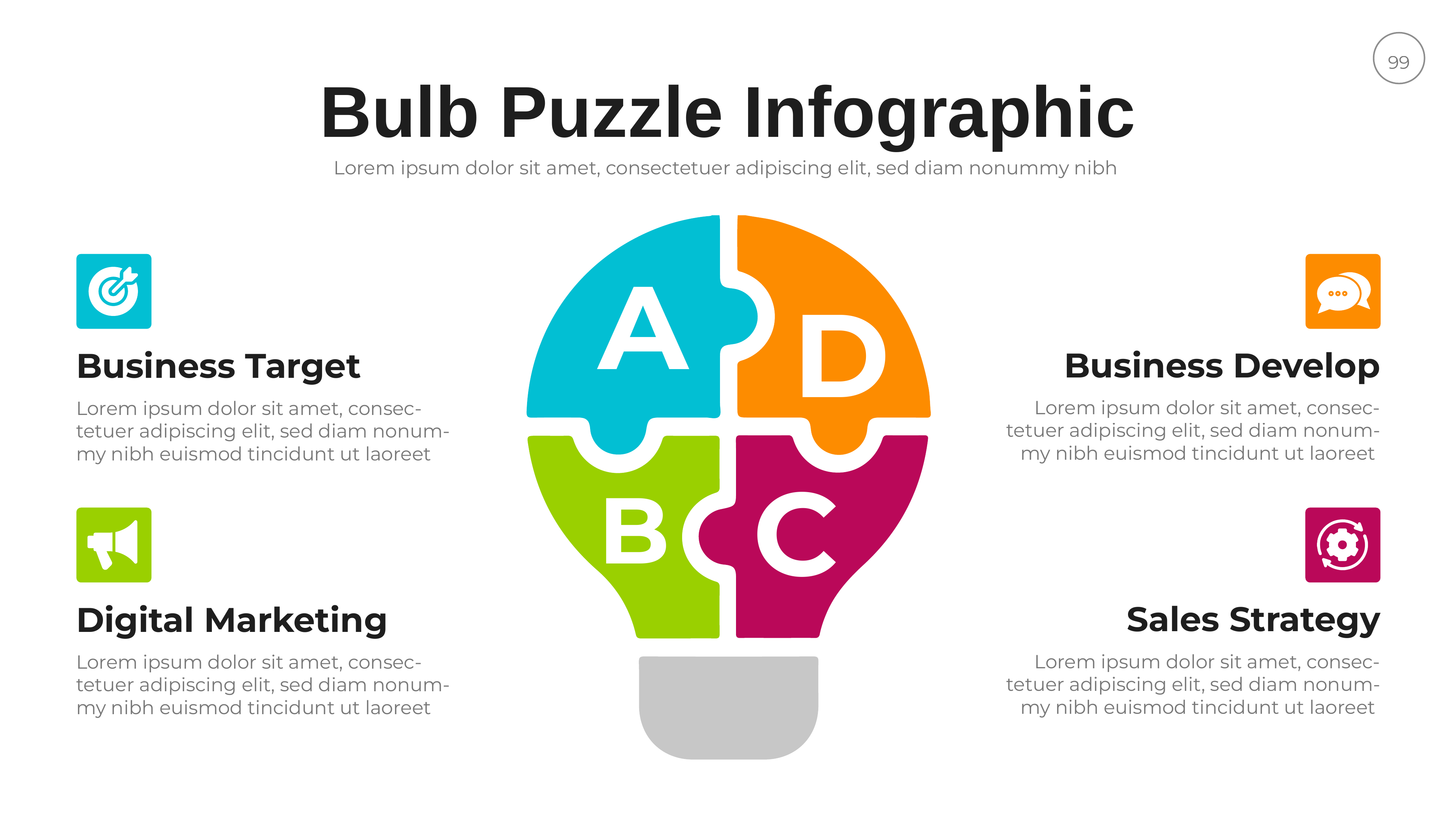

Bulb Puzzle Infographic
Lorem ipsum dolor sit amet, consectetuer adipiscing elit, sed diam nonummy nibh

A

D
Business Develop
Business Target
Lorem ipsum dolor sit amet, consec-tetuer adipiscing elit, sed diam nonum-my nibh euismod tincidunt ut laoreet
Lorem ipsum dolor sit amet, consec-tetuer adipiscing elit, sed diam nonum-my nibh euismod tincidunt ut laoreet

C
B

Sales Strategy
Digital Marketing
Lorem ipsum dolor sit amet, consec-tetuer adipiscing elit, sed diam nonum-my nibh euismod tincidunt ut laoreet
Lorem ipsum dolor sit amet, consec-tetuer adipiscing elit, sed diam nonum-my nibh euismod tincidunt ut laoreet